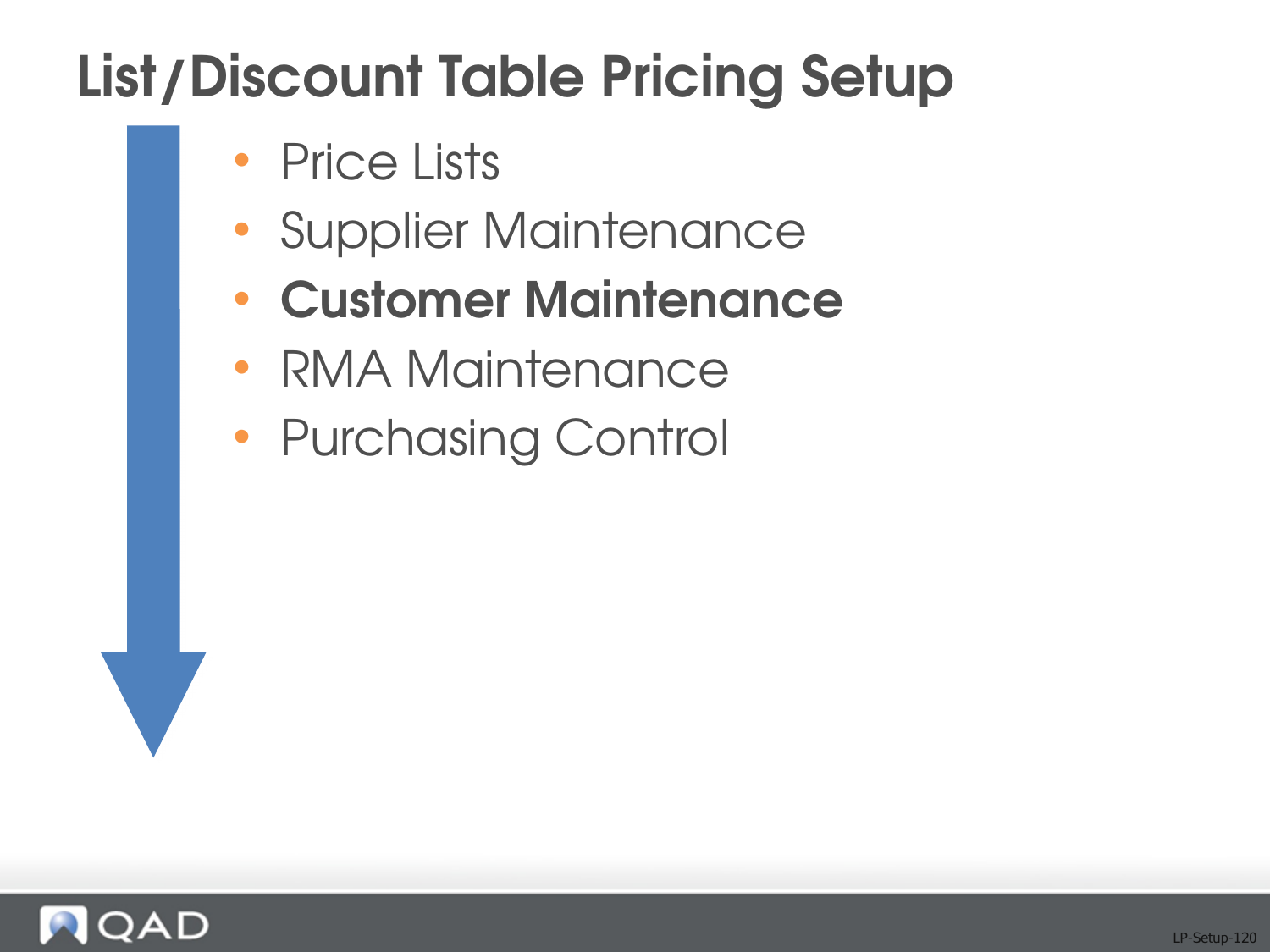

# List/Discount Table Pricing Setup
Price Lists
Supplier Maintenance
Customer Maintenance
RMA Maintenance
Purchasing Control

LP-Setup-120